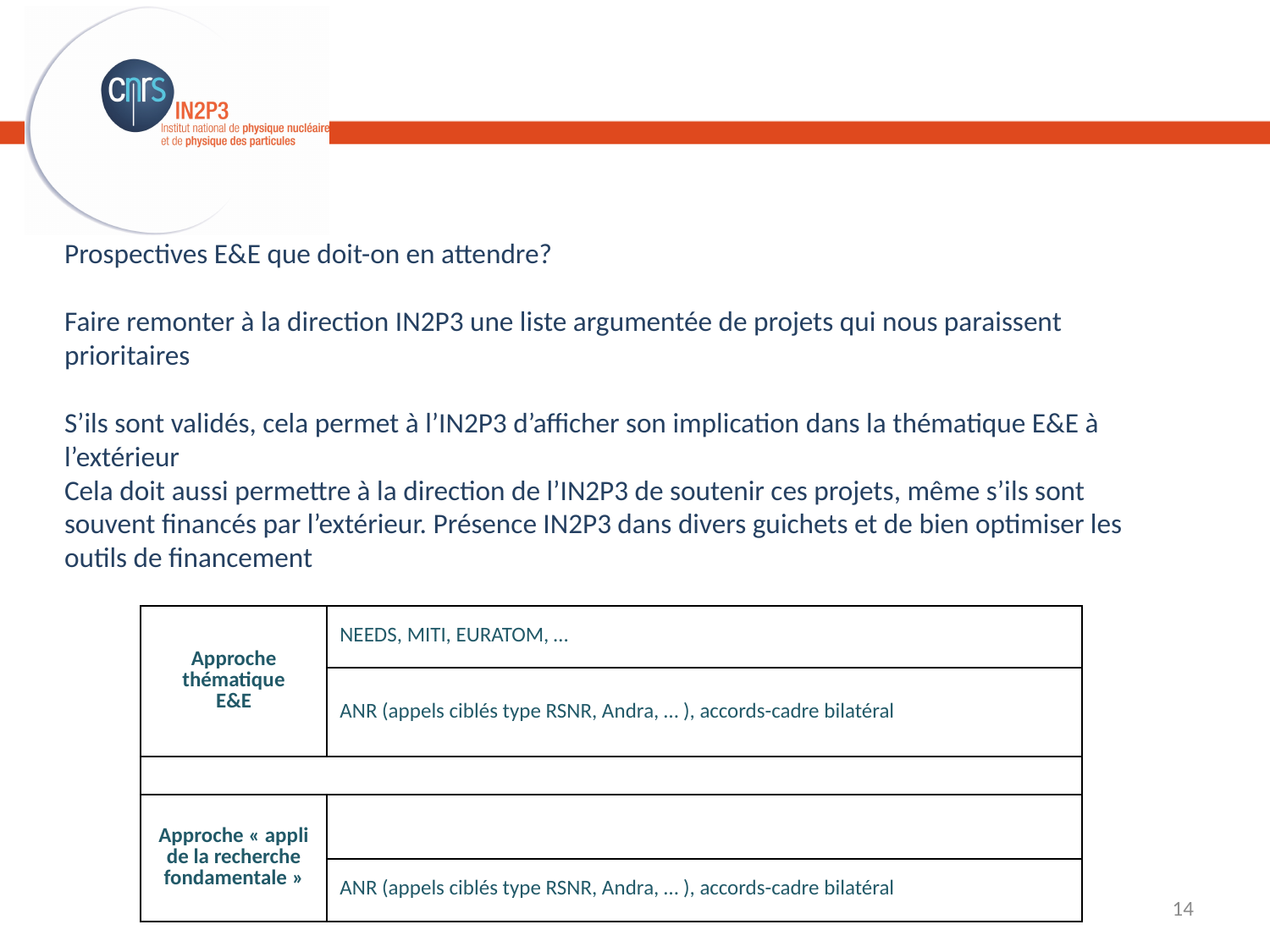

Prospectives E&E que doit-on en attendre?

Faire remonter à la direction IN2P3 une liste argumentée de projets qui nous paraissent prioritaires

S’ils sont validés, cela permet à l’IN2P3 d’afficher son implication dans la thématique E&E à l’extérieur
Cela doit aussi permettre à la direction de l’IN2P3 de soutenir ces projets, même s’ils sont souvent financés par l’extérieur. Présence IN2P3 dans divers guichets et de bien optimiser les outils de financement
| Approche thématique E&E | NEEDS, MITI, EURATOM, … |
| --- | --- |
|  | ANR (appels ciblés type RSNR, Andra, … ), accords-cadre bilatéral |
|  |  |
| Approche « appli de la recherche fondamentale » |  |
|  | ANR (appels ciblés type RSNR, Andra, … ), accords-cadre bilatéral |
14